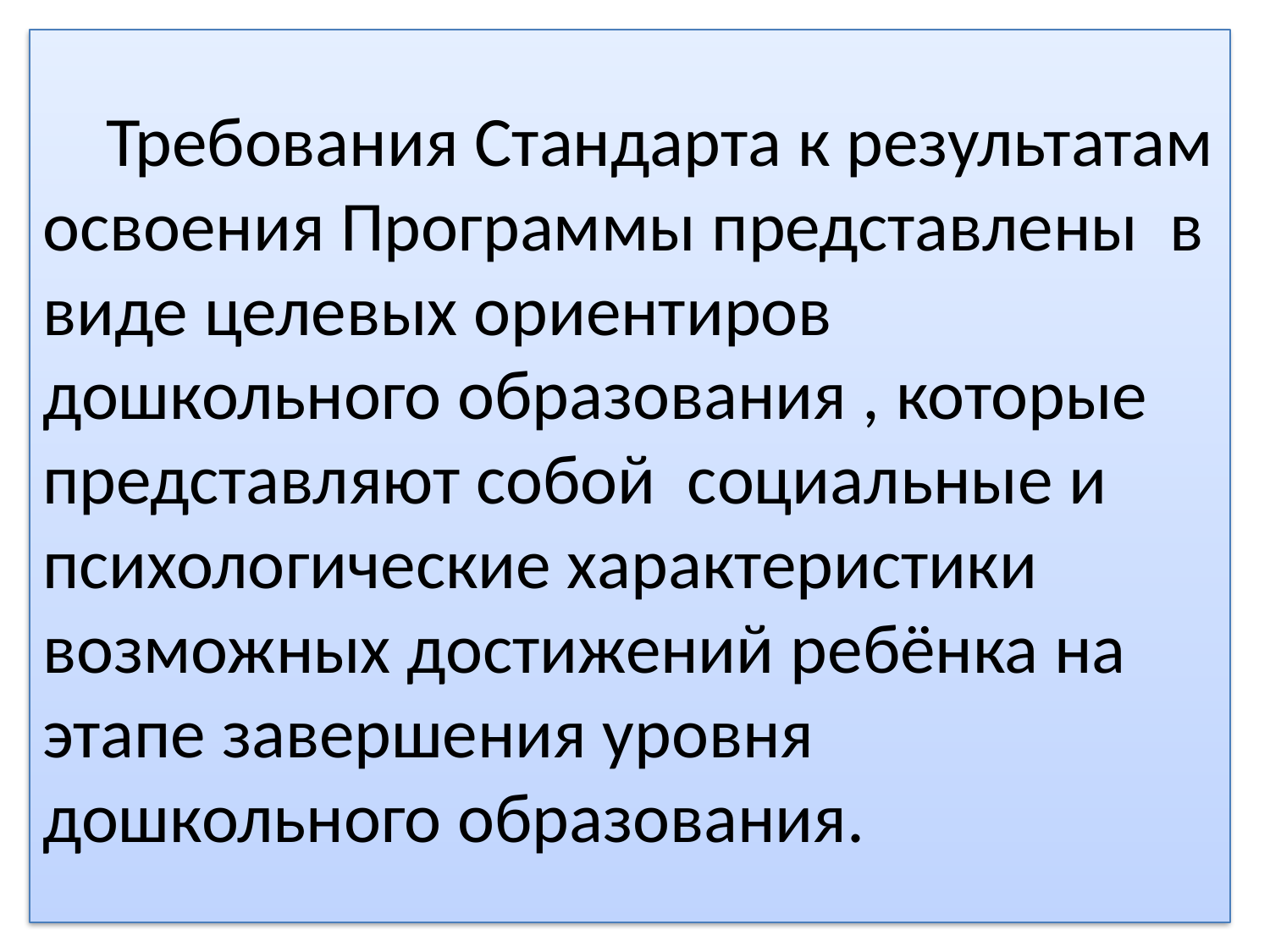

Требования Стандарта к результатам освоения Программы представлены  в виде целевых ориентиров дошкольного образования , которые представляют собой  социальные и психологические характеристики возможных достижений ребёнка на этапе завершения уровня дошкольного образования.